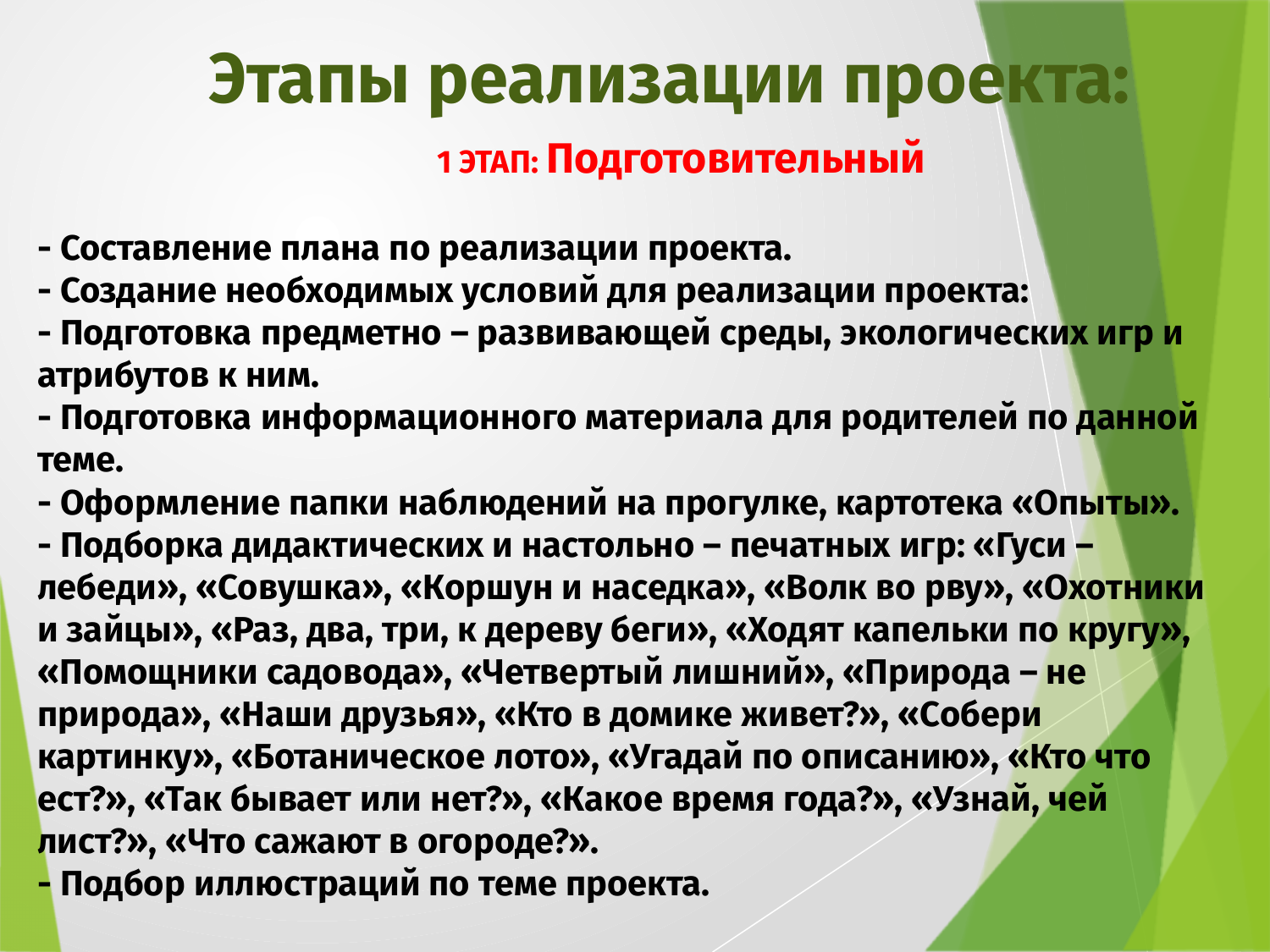

Этапы реализации проекта:
1 ЭТАП: Подготовительный
- Составление плана по реализации проекта.
- Создание необходимых условий для реализации проекта:
- Подготовка предметно – развивающей среды, экологических игр и атрибутов к ним.
- Подготовка информационного материала для родителей по данной теме.
- Оформление папки наблюдений на прогулке, картотека «Опыты».
- Подборка дидактических и настольно – печатных игр: «Гуси – лебеди», «Совушка», «Коршун и наседка», «Волк во рву», «Охотники и зайцы», «Раз, два, три, к дереву беги», «Ходят капельки по кругу», «Помощники садовода», «Четвертый лишний», «Природа – не природа», «Наши друзья», «Кто в домике живет?», «Собери картинку», «Ботаническое лото», «Угадай по описанию», «Кто что ест?», «Так бывает или нет?», «Какое время года?», «Узнай, чей лист?», «Что сажают в огороде?».
- Подбор иллюстраций по теме проекта.